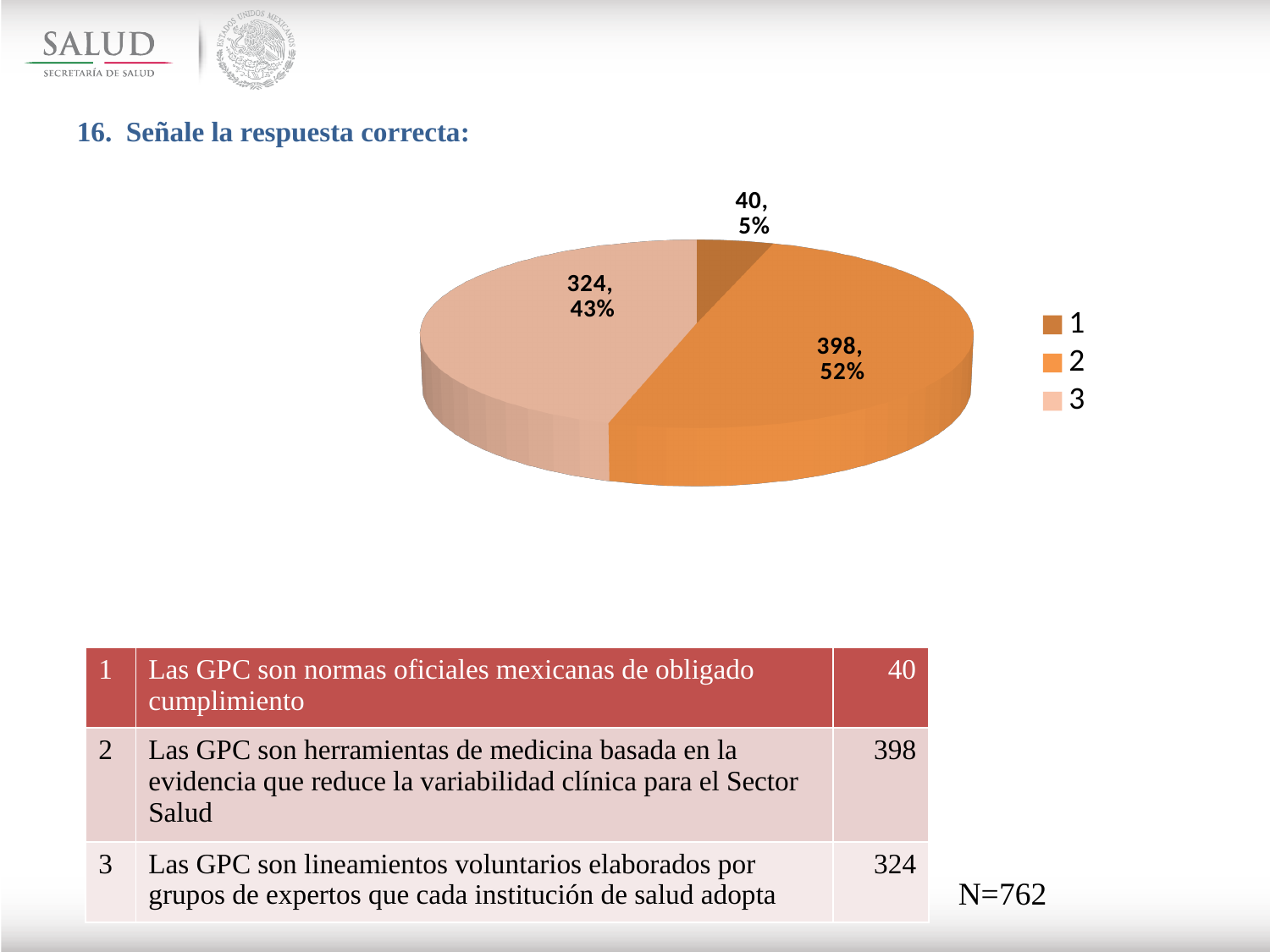

16.  Señale la respuesta correcta:

[unsupported chart]

| 1 | Las GPC son normas oficiales mexicanas de obligado cumplimiento | 40 |
| --- | --- | --- |
| 2 | Las GPC son herramientas de medicina basada en la evidencia que reduce la variabilidad clínica para el Sector Salud | 398 |
| 3 | Las GPC son lineamientos voluntarios elaborados por grupos de expertos que cada institución de salud adopta | 324 |
N=762